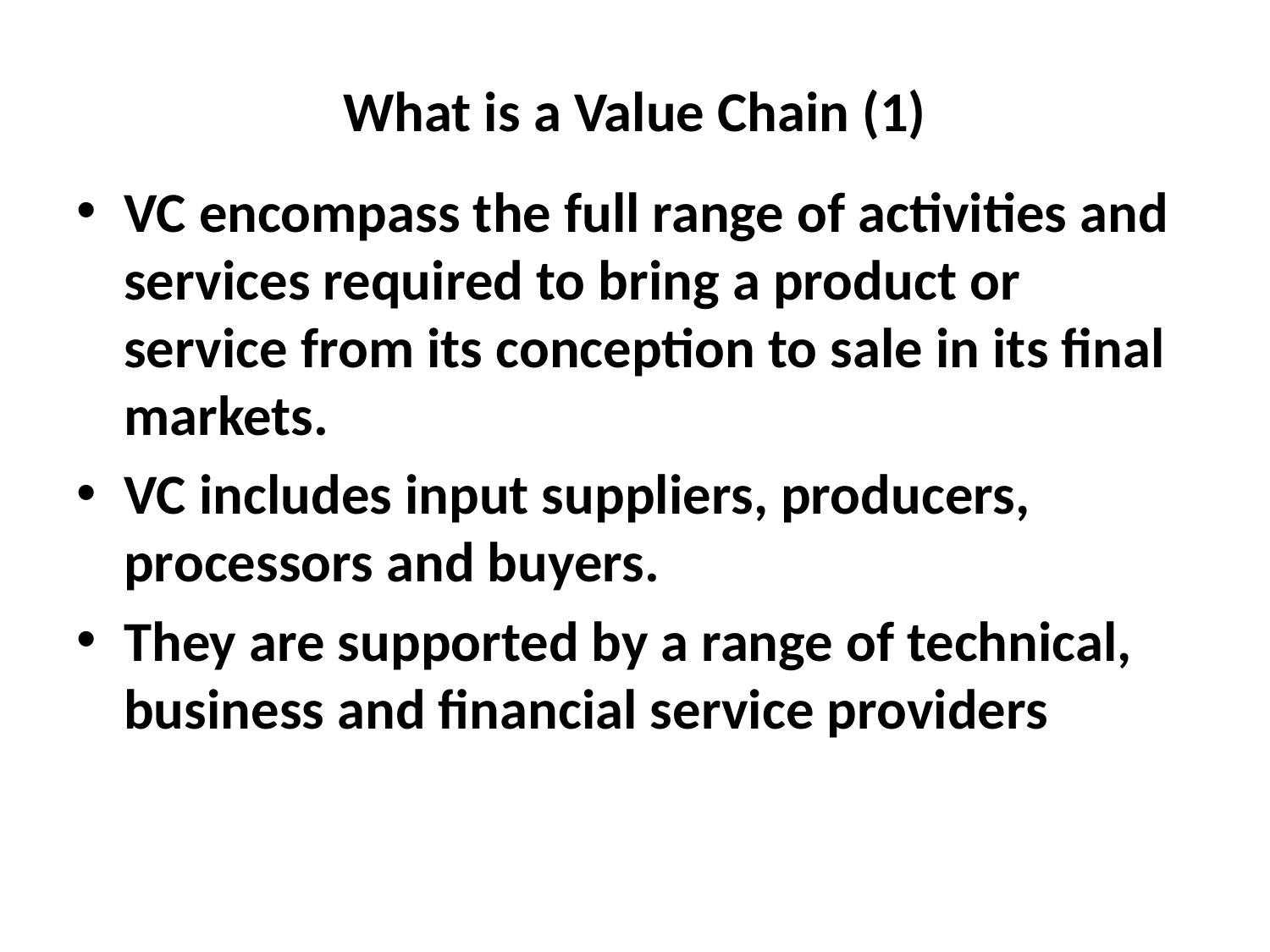

# What is a Value Chain (1)
VC encompass the full range of activities and services required to bring a product or service from its conception to sale in its final markets.
VC includes input suppliers, producers, processors and buyers.
They are supported by a range of technical, business and financial service providers